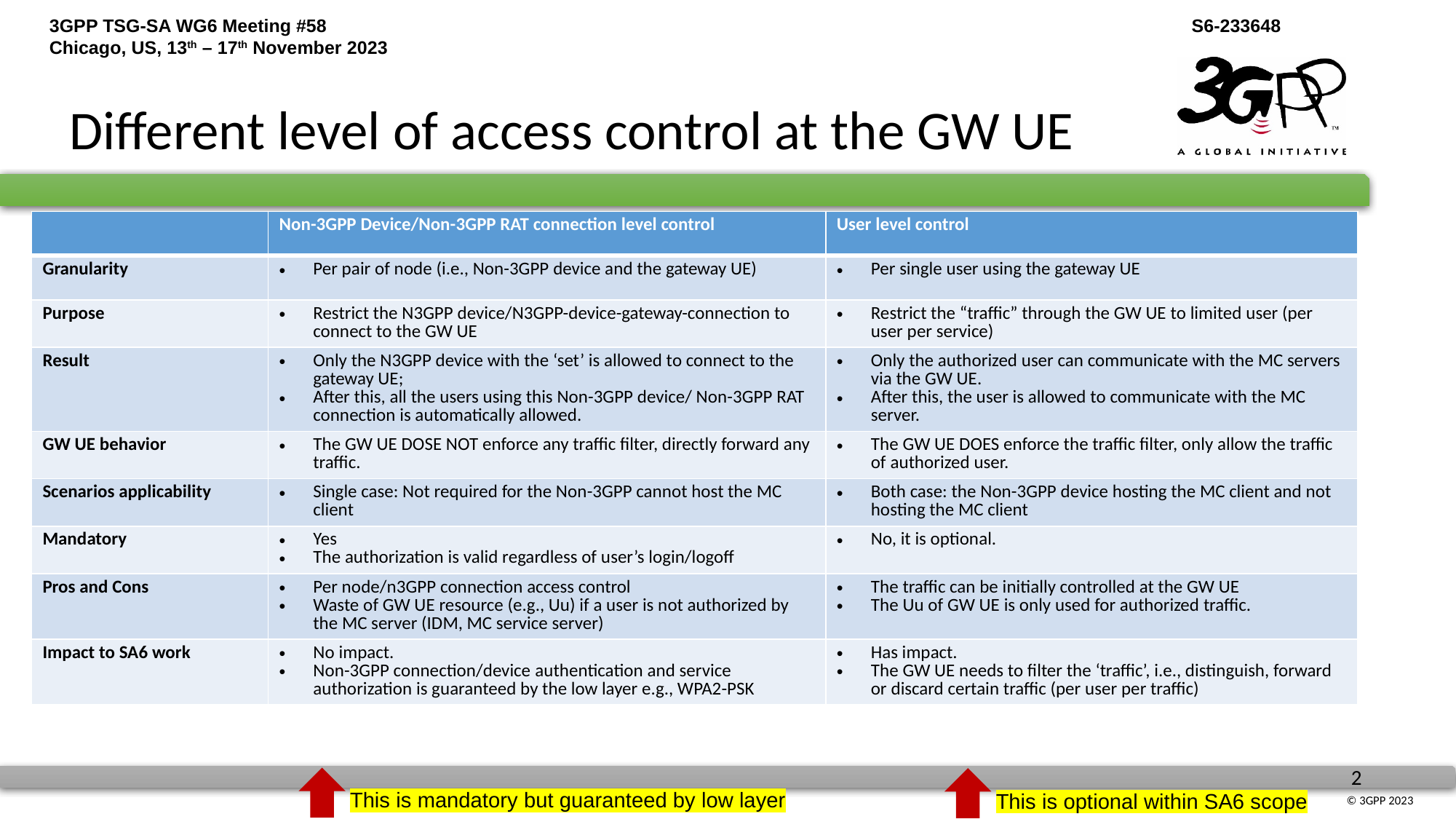

# Different level of access control at the GW UE

|  | Non-3GPP Device/Non-3GPP RAT connection level control | User level control |
| --- | --- | --- |
| Granularity | Per pair of node (i.e., Non-3GPP device and the gateway UE) | Per single user using the gateway UE |
| Purpose | Restrict the N3GPP device/N3GPP-device-gateway-connection to connect to the GW UE | Restrict the “traffic” through the GW UE to limited user (per user per service) |
| Result | Only the N3GPP device with the ‘set’ is allowed to connect to the gateway UE; After this, all the users using this Non-3GPP device/ Non-3GPP RAT connection is automatically allowed. | Only the authorized user can communicate with the MC servers via the GW UE. After this, the user is allowed to communicate with the MC server. |
| GW UE behavior | The GW UE DOSE NOT enforce any traffic filter, directly forward any traffic. | The GW UE DOES enforce the traffic filter, only allow the traffic of authorized user. |
| Scenarios applicability | Single case: Not required for the Non-3GPP cannot host the MC client | Both case: the Non-3GPP device hosting the MC client and not hosting the MC client |
| Mandatory | Yes The authorization is valid regardless of user’s login/logoff | No, it is optional. |
| Pros and Cons | Per node/n3GPP connection access control Waste of GW UE resource (e.g., Uu) if a user is not authorized by the MC server (IDM, MC service server) | The traffic can be initially controlled at the GW UE The Uu of GW UE is only used for authorized traffic. |
| Impact to SA6 work | No impact. Non-3GPP connection/device authentication and service authorization is guaranteed by the low layer e.g., WPA2-PSK | Has impact. The GW UE needs to filter the ‘traffic’, i.e., distinguish, forward or discard certain traffic (per user per traffic) |

This is mandatory but guaranteed by low layer
This is optional within SA6 scope